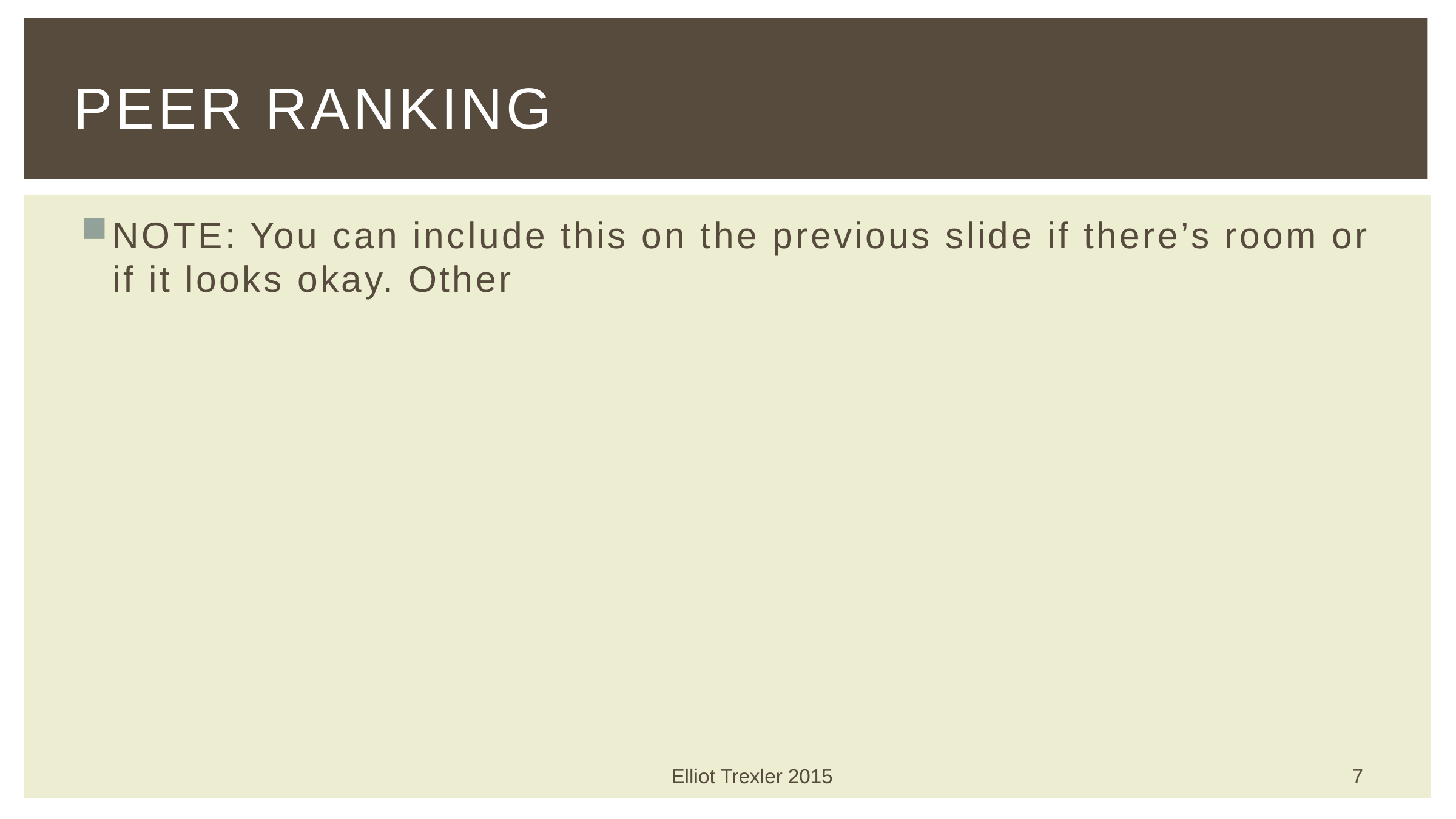

# Peer ranking
NOTE: You can include this on the previous slide if there’s room or if it looks okay. Other
7
Elliot Trexler 2015